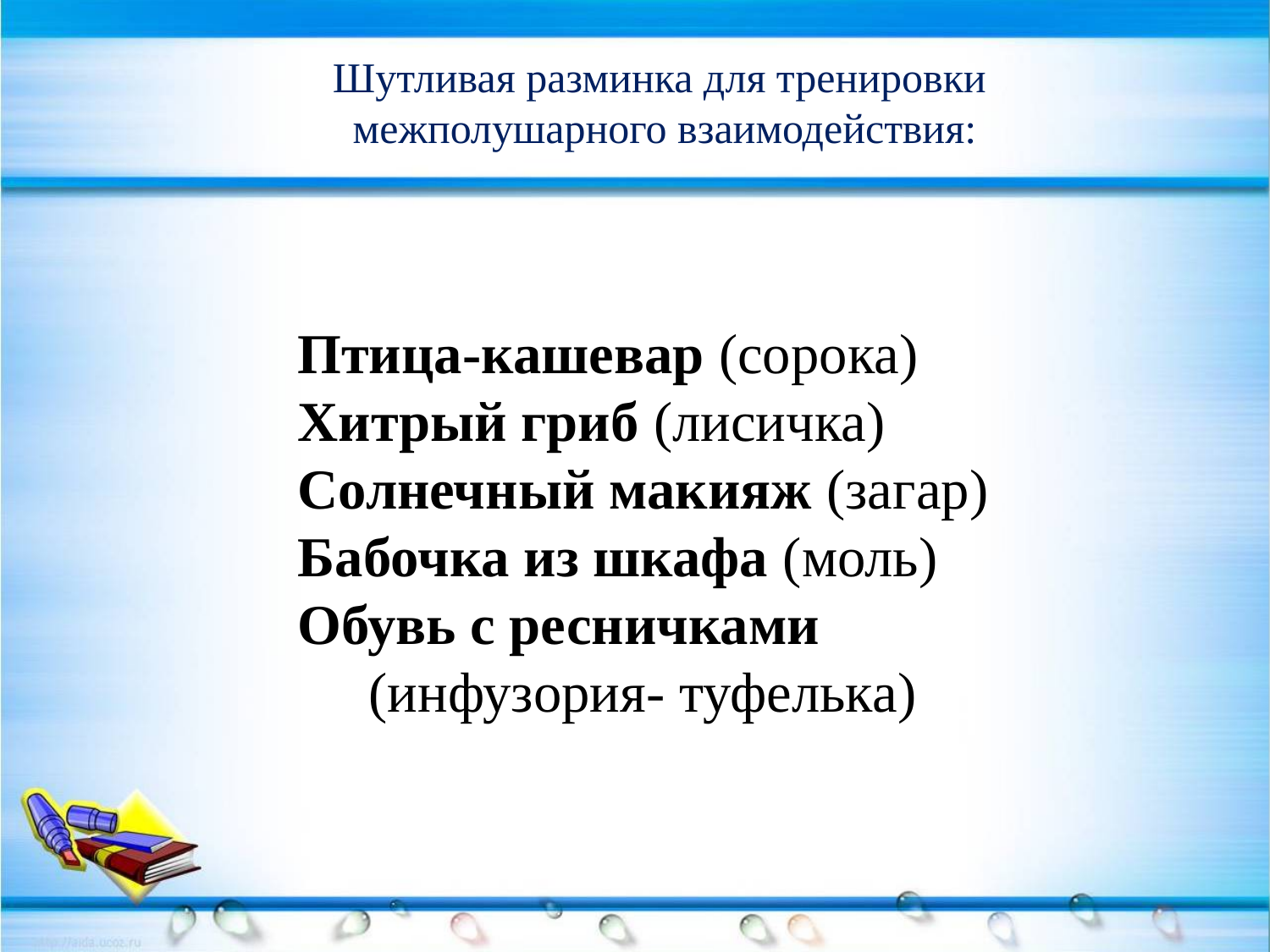

Шутливая разминка для тренировки
межполушарного взаимодействия:

                  Птица-кашевар (сорока)
                  Хитрый гриб (лисичка)
                  Солнечный макияж (загар)
                  Бабочка из шкафа (моль)
                  Обувь с ресничками
                       (инфузория- туфелька)